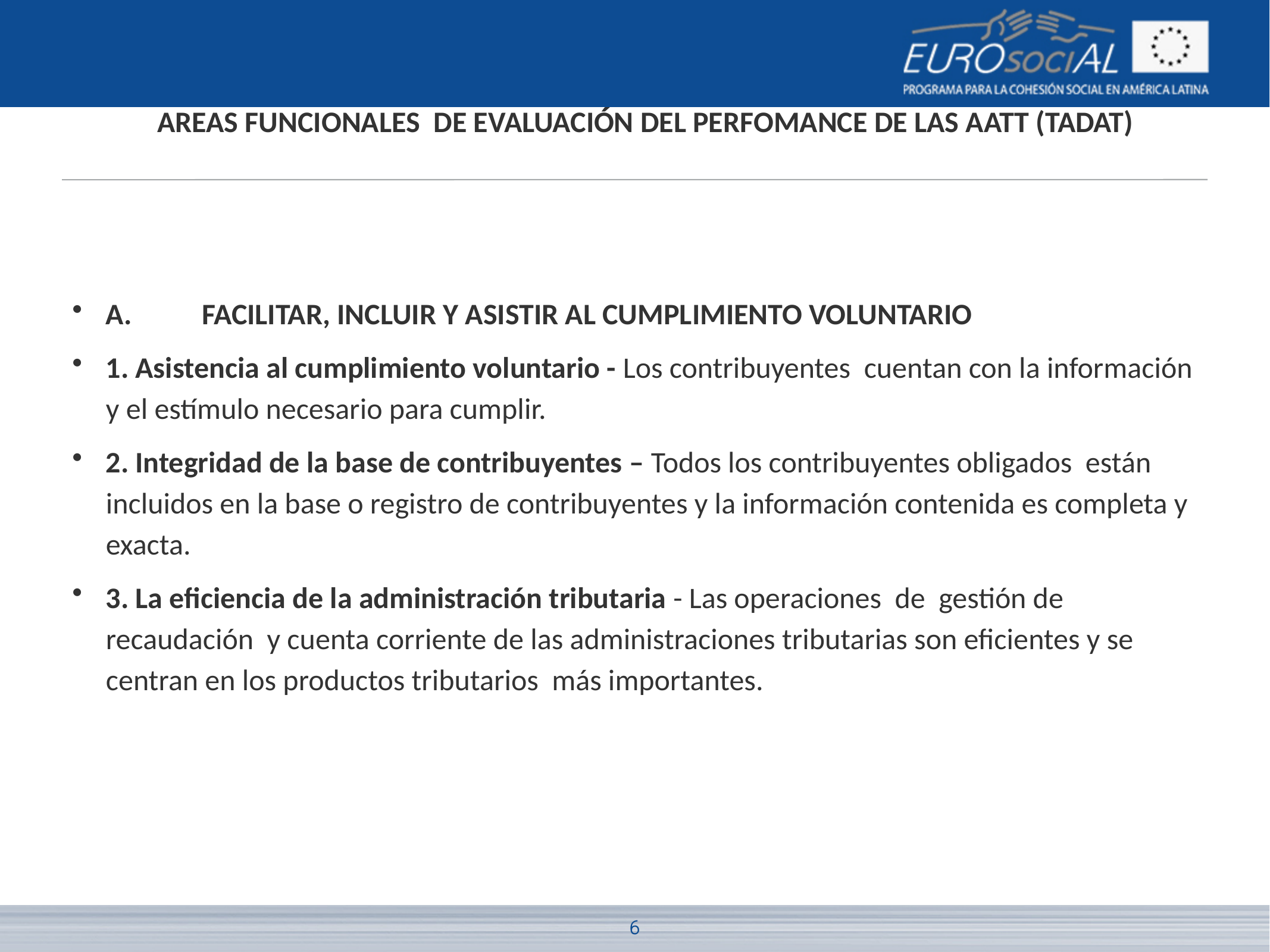

# AREAS FUNCIONALES  DE EVALUACIÓN DEL PERFOMANCE DE LAS AATT (TADAT)

A.	 FACILITAR, INCLUIR Y ASISTIR AL CUMPLIMIENTO VOLUNTARIO
1. Asistencia al cumplimiento voluntario - Los contribuyentes  cuentan con la información y el estímulo necesario para cumplir.
2. Integridad de la base de contribuyentes – Todos los contribuyentes obligados  están incluidos en la base o registro de contribuyentes y la información contenida es completa y  exacta.
3. La eficiencia de la administración tributaria - Las operaciones  de  gestión de   recaudación  y cuenta corriente de las administraciones tributarias son eficientes y se centran en los productos tributarios  más importantes.

6